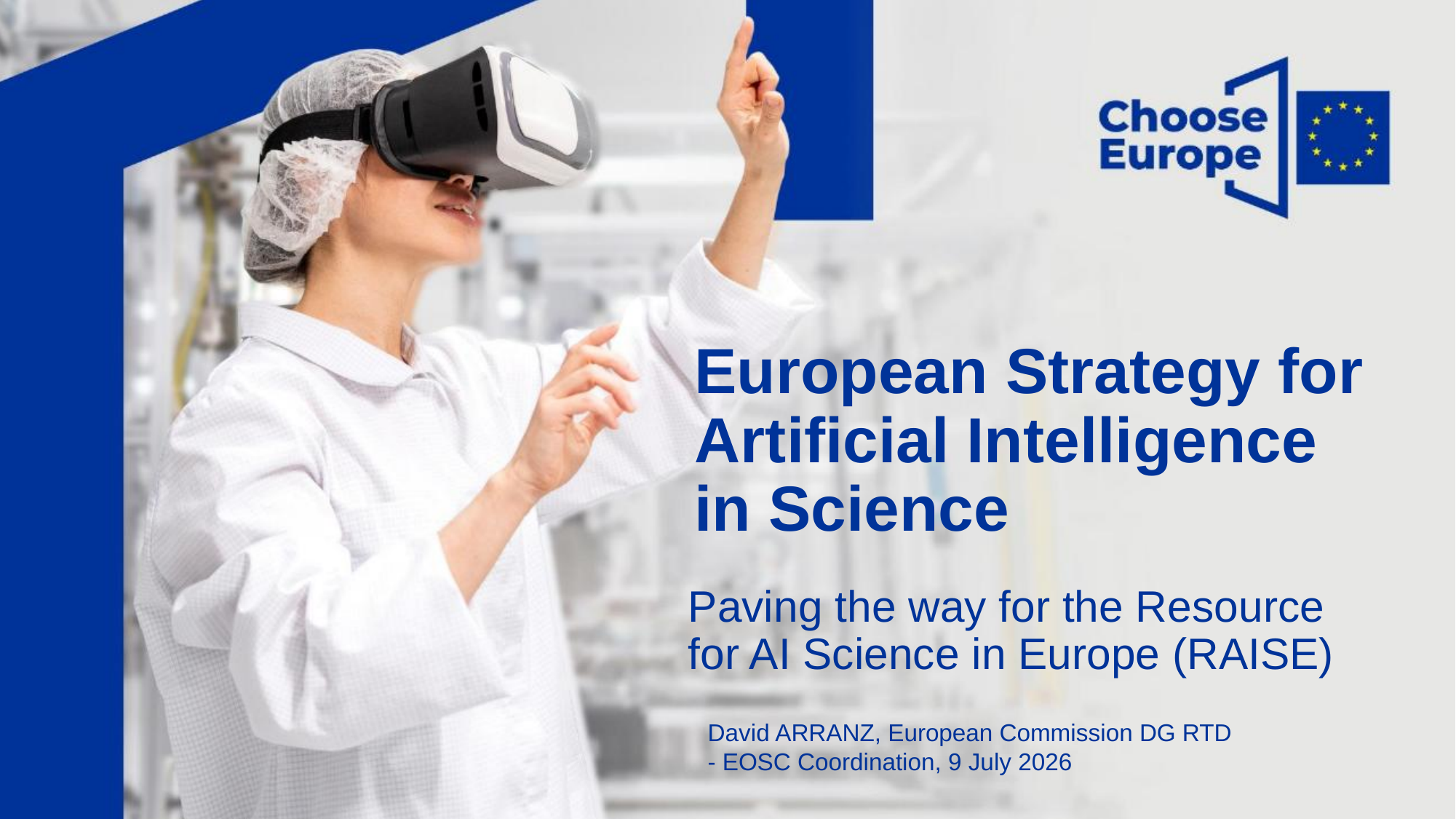

European Strategy for Artificial Intelligence in Science
Paving the way for the Resource for AI Science in Europe (RAISE)

David ARRANZ, European Commission DG RTD
- EOSC Coordination, 9 July 2026